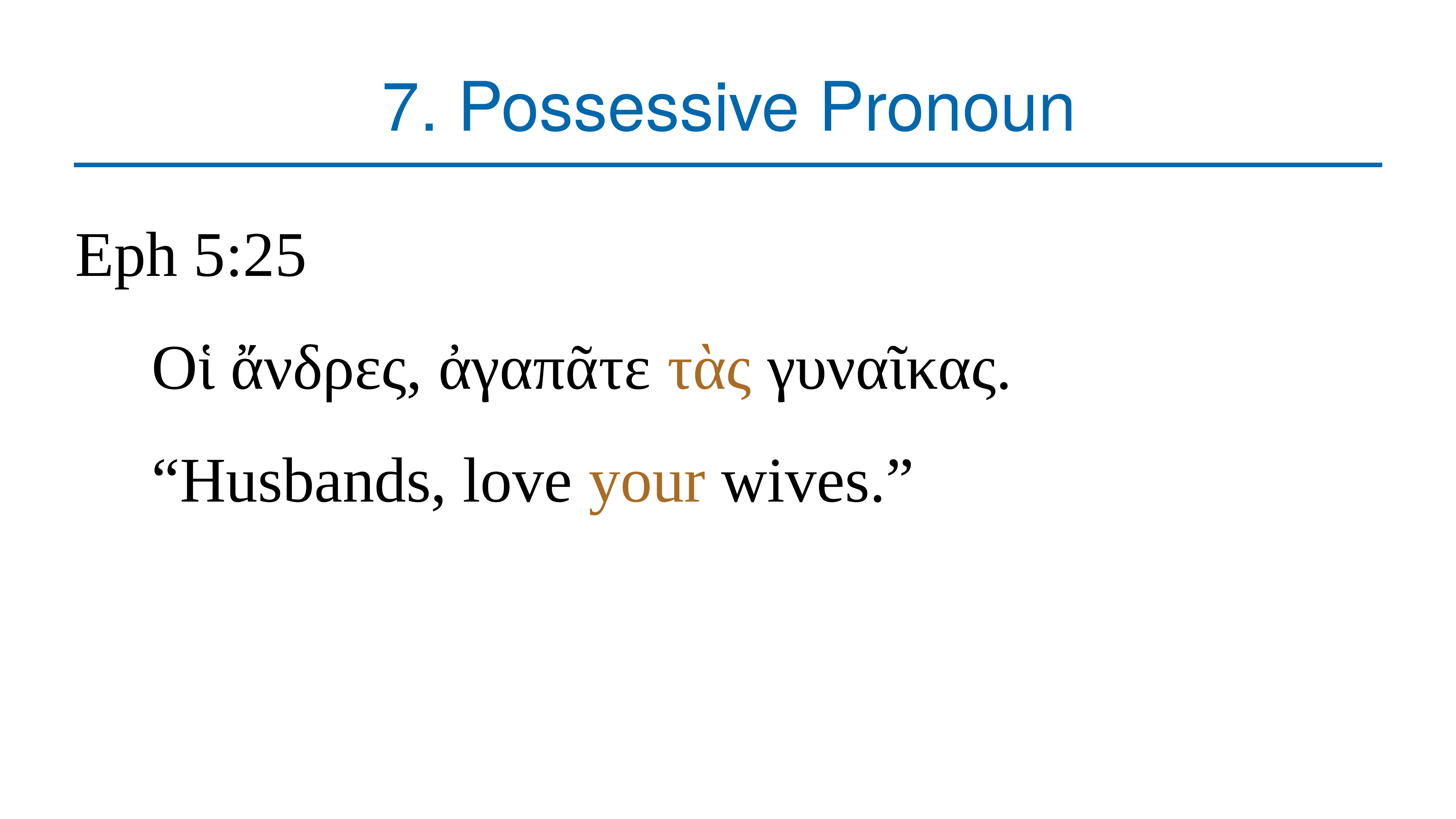

# 7. Possessive Pronoun
Eph 5:25
Οἱ ἄνδρες, ἀγαπᾶτε τὰς γυναῖκας.
“Husbands, love your wives.”